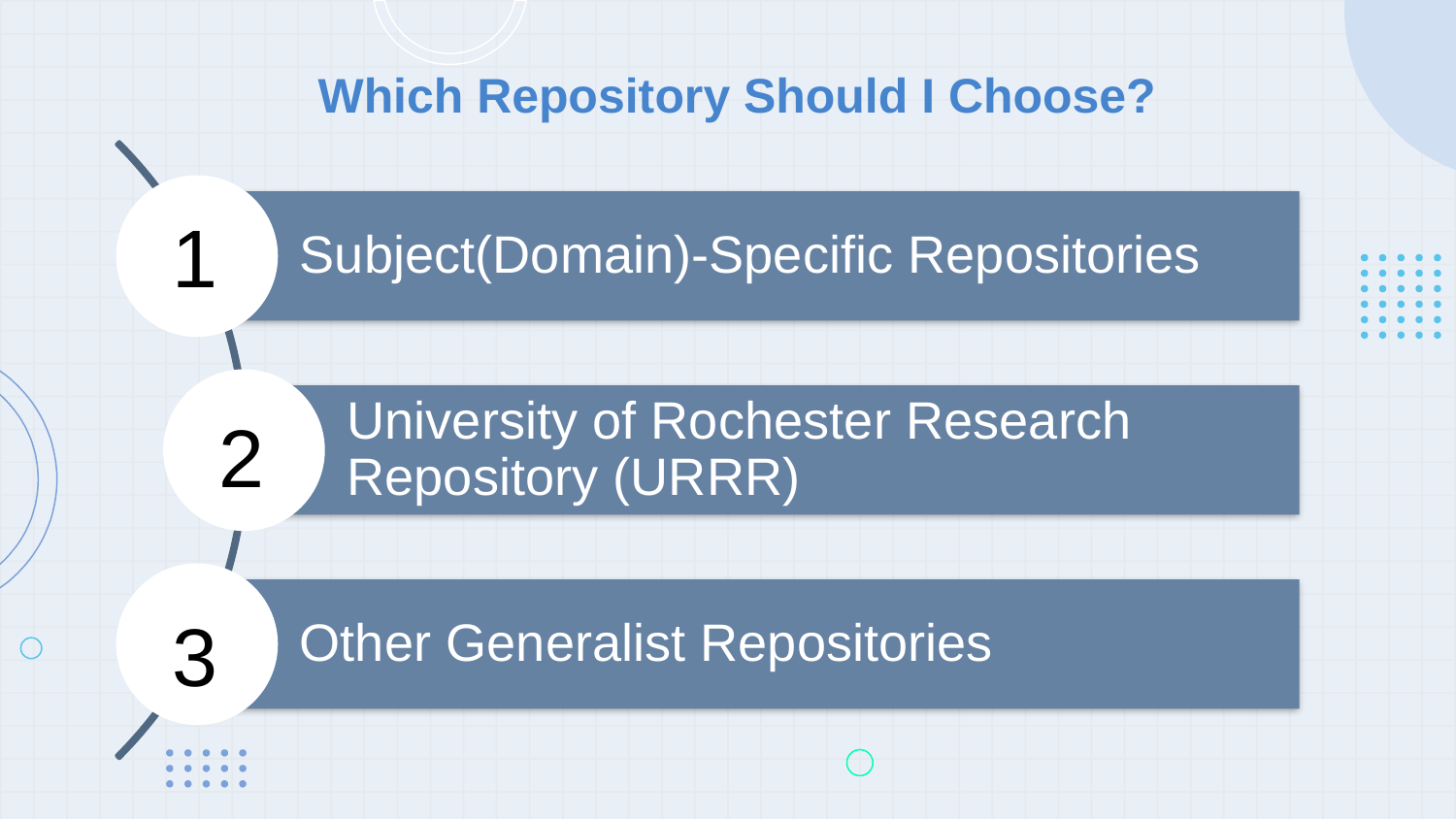

# Which Repository Should I Choose?
Subject(Domain)-Specific Repositories
University of Rochester Research Repository (URRR)
Other Generalist Repositories
1
2
3